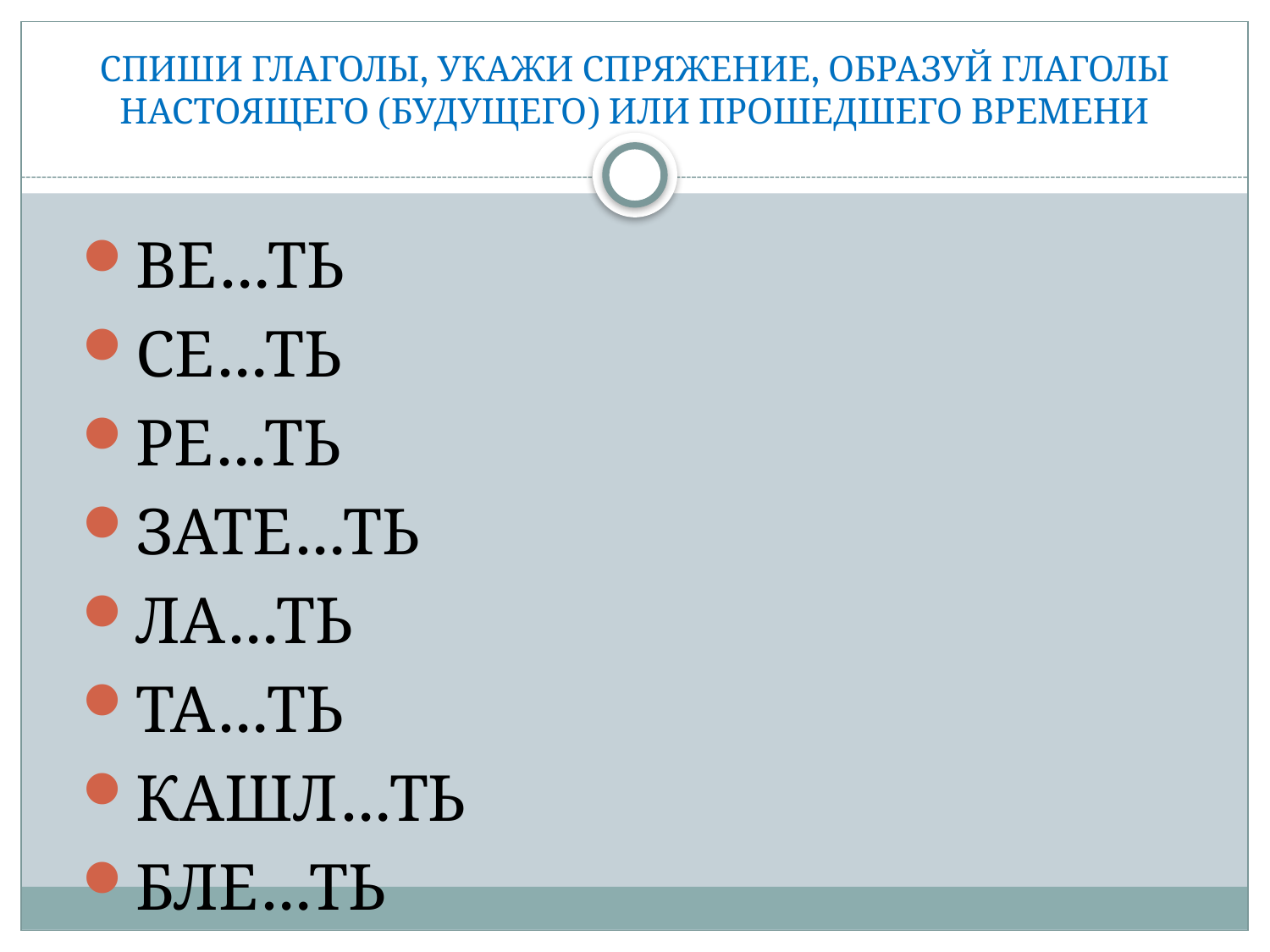

# СПИШИ ГЛАГОЛЫ, УКАЖИ СПРЯЖЕНИЕ, ОБРАЗУЙ ГЛАГОЛЫ НАСТОЯЩЕГО (БУДУЩЕГО) ИЛИ ПРОШЕДШЕГО ВРЕМЕНИ
ВЕ…ТЬ
СЕ…ТЬ
РЕ…ТЬ
ЗАТЕ…ТЬ
ЛА…ТЬ
ТА…ТЬ
КАШЛ…ТЬ
БЛЕ…ТЬ